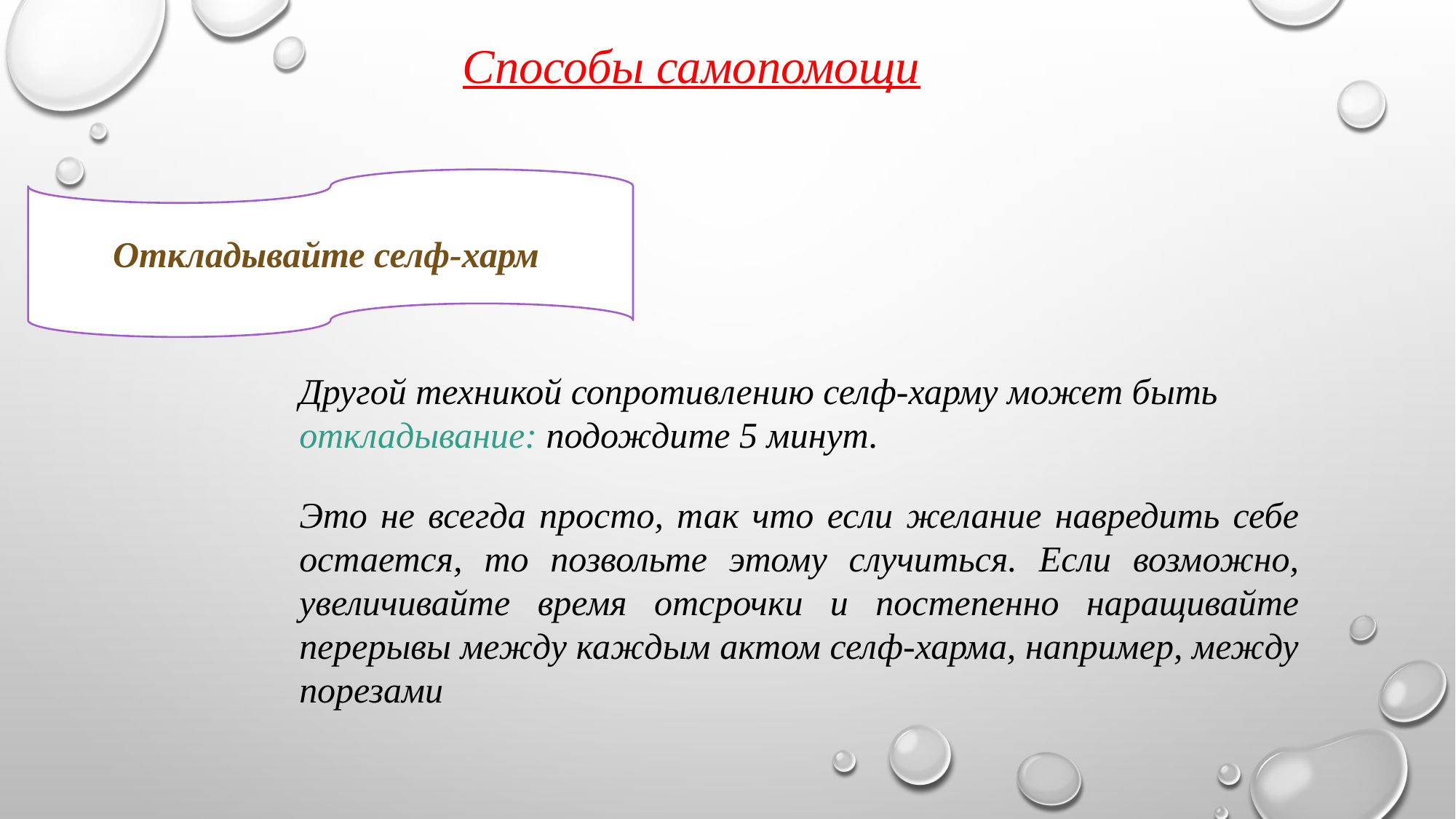

Способы самопомощи

Откладывайте селф-харм
Другой техникой сопротивлению селф-харму может быть откладывание: подождите 5 минут.

Это не всегда просто, так что если желание навредить себе остается, то позвольте этому случиться. Если возможно, увеличивайте время отсрочки и постепенно наращивайте перерывы между каждым актом селф-харма, например, между порезами